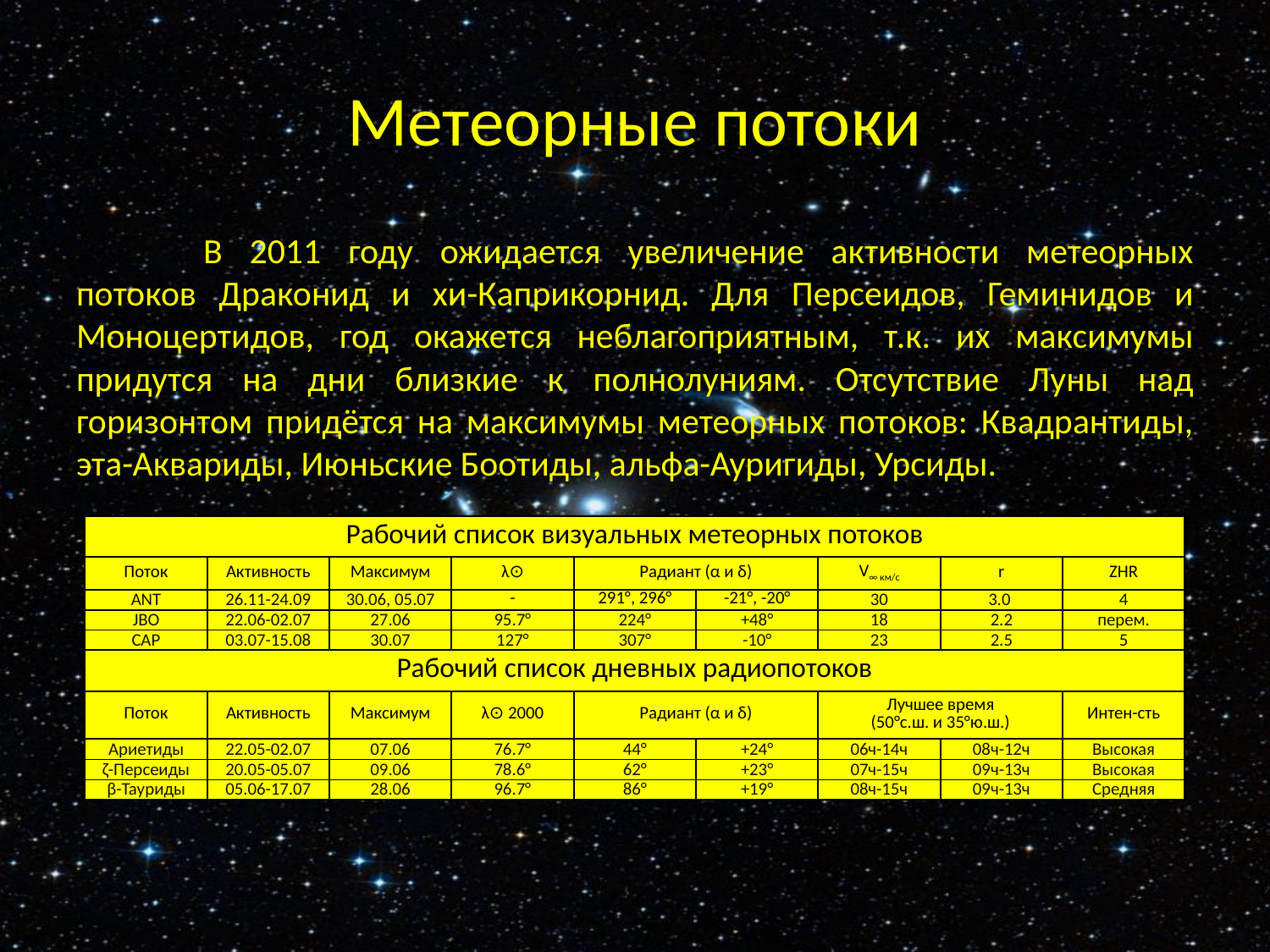

# Метеорные потоки
	В 2011 году ожидается увеличение активности метеорных потоков Драконид и хи-Каприкорнид. Для Персеидов, Геминидов и Моноцертидов, год окажется неблагоприятным, т.к. их максимумы придутся на дни близкие к полнолуниям. Отсутствие Луны над горизонтом придётся на максимумы метеорных потоков: Квадрантиды, эта-Аквариды, Июньские Боотиды, альфа-Ауригиды, Урсиды.

| Рабочий список визуальных метеорных потоков |  |  |  |  |  |  |  |  |
| --- | --- | --- | --- | --- | --- | --- | --- | --- |
| Поток | Активность | Максимум | λ⊙ | Радиант (α и δ) |  | V∞ км/с | r | ZHR |
| ANT | 26.11-24.09 | 30.06, 05.07 | - | 291°, 296° | -21°, -20° | 30 | 3.0 | 4 |
| JBO | 22.06-02.07 | 27.06 | 95.7° | 224° | +48° | 18 | 2.2 | перем. |
| CAP | 03.07-15.08 | 30.07 | 127° | 307° | -10° | 23 | 2.5 | 5 |
| Рабочий список дневных радиопотоков |  |  |  |  |  |  |  |  |
| Поток | Активность | Максимум | λ⊙ 2000 | Радиант (α и δ) |  | Лучшее время (50°с.ш. и 35°ю.ш.) |  | Интен-сть |
| Ариетиды | 22.05-02.07 | 07.06 | 76.7° | 44° | +24° | 06ч-14ч | 08ч-12ч | Высокая |
| ζ-Персеиды | 20.05-05.07 | 09.06 | 78.6° | 62° | +23° | 07ч-15ч | 09ч-13ч | Высокая |
| β-Тауриды | 05.06-17.07 | 28.06 | 96.7° | 86° | +19° | 08ч-15ч | 09ч-13ч | Средняя |